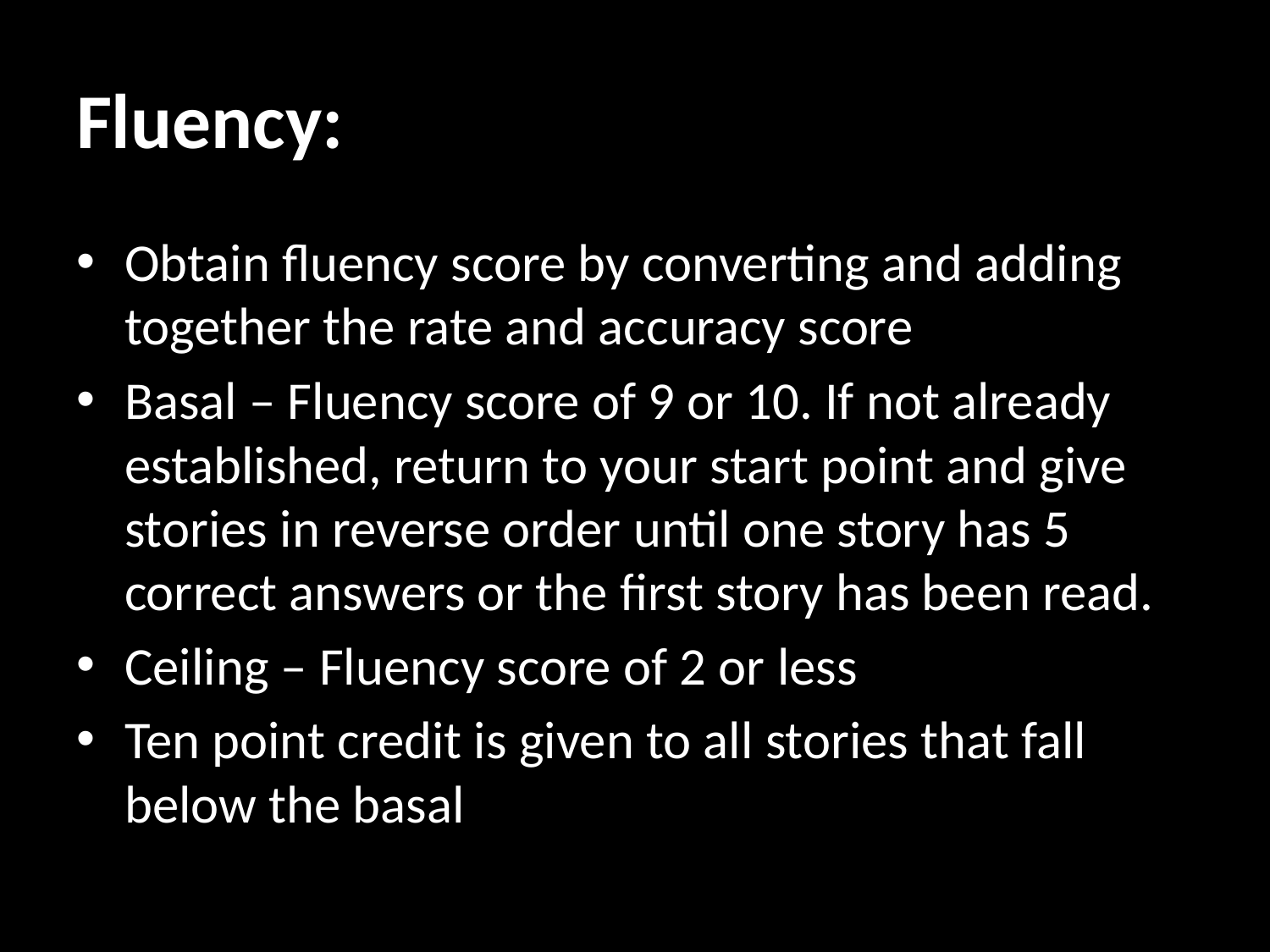

# Fluency:
Obtain fluency score by converting and adding together the rate and accuracy score
Basal – Fluency score of 9 or 10. If not already established, return to your start point and give stories in reverse order until one story has 5 correct answers or the first story has been read.
Ceiling – Fluency score of 2 or less
Ten point credit is given to all stories that fall below the basal